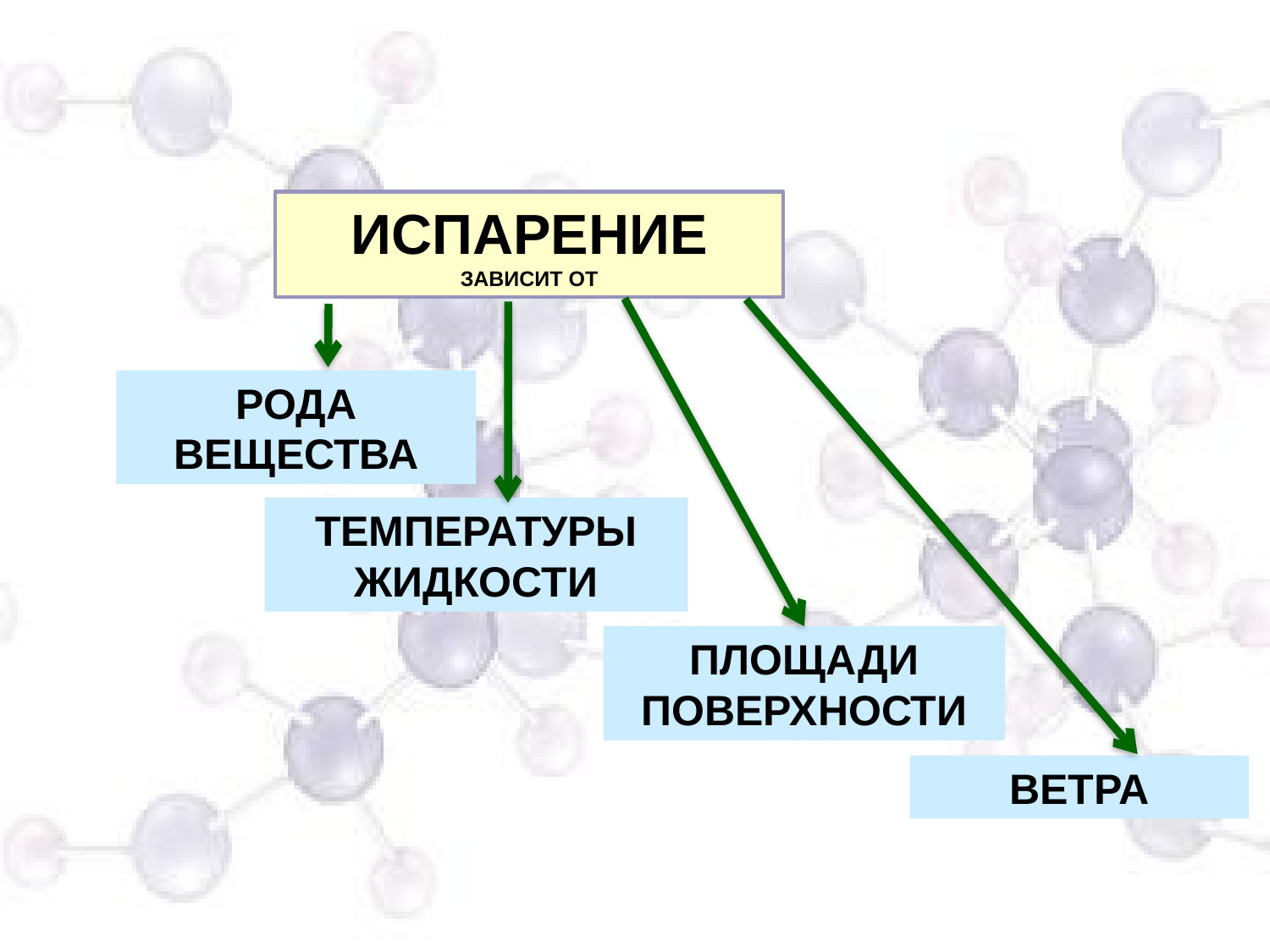

ИСПАРЕНИЕ
ЗАВИСИТ ОТ
РОДА ВЕЩЕСТВА
ТЕМПЕРАТУРЫ ЖИДКОСТИ
ПЛОЩАДИ ПОВЕРХНОСТИ
ВЕТРА